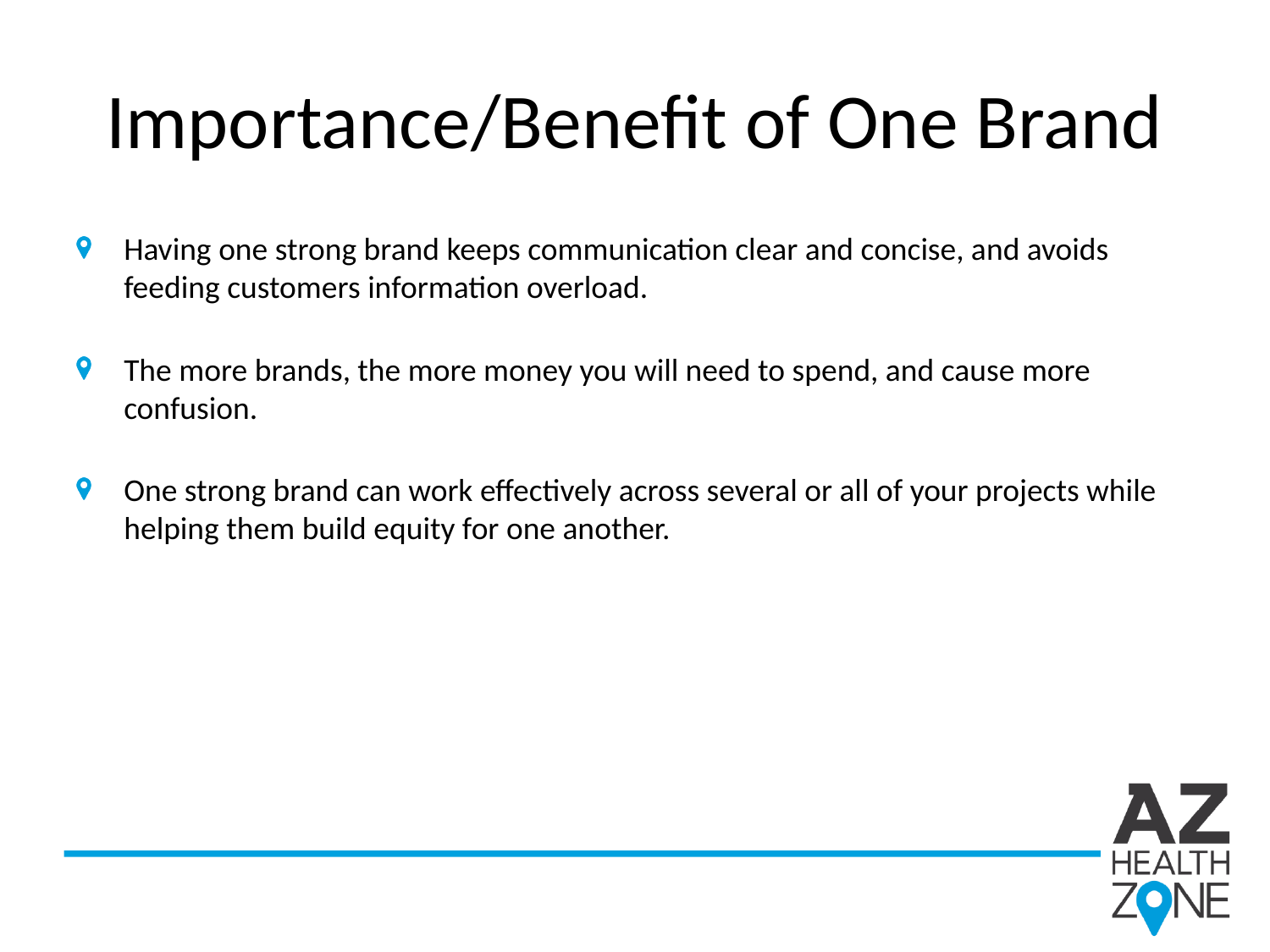

# Importance/Benefit of One Brand
Having one strong brand keeps communication clear and concise, and avoids feeding customers information overload.
The more brands, the more money you will need to spend, and cause more confusion.
One strong brand can work effectively across several or all of your projects while helping them build equity for one another.